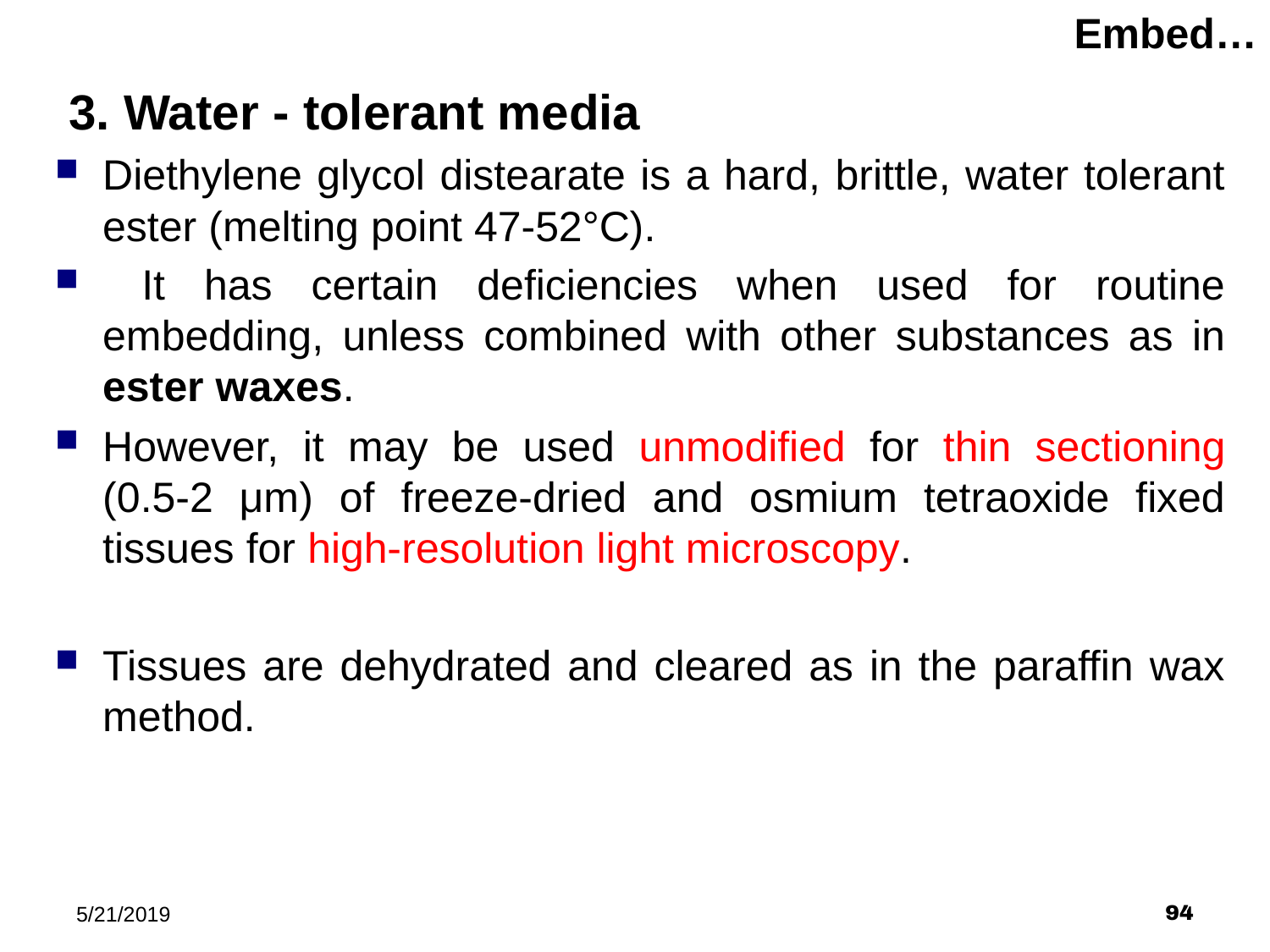

# Embed…
 3. Water - tolerant media
Diethylene glycol distearate is a hard, brittle, water tolerant ester (melting point 47-52°C).
 It has certain deficiencies when used for routine embedding, unless combined with other substances as in ester waxes.
However, it may be used unmodified for thin sectioning (0.5-2 μm) of freeze-dried and osmium tetraoxide fixed tissues for high-resolution light microscopy.

Tissues are dehydrated and cleared as in the paraffin wax method.

5/21/2019
94